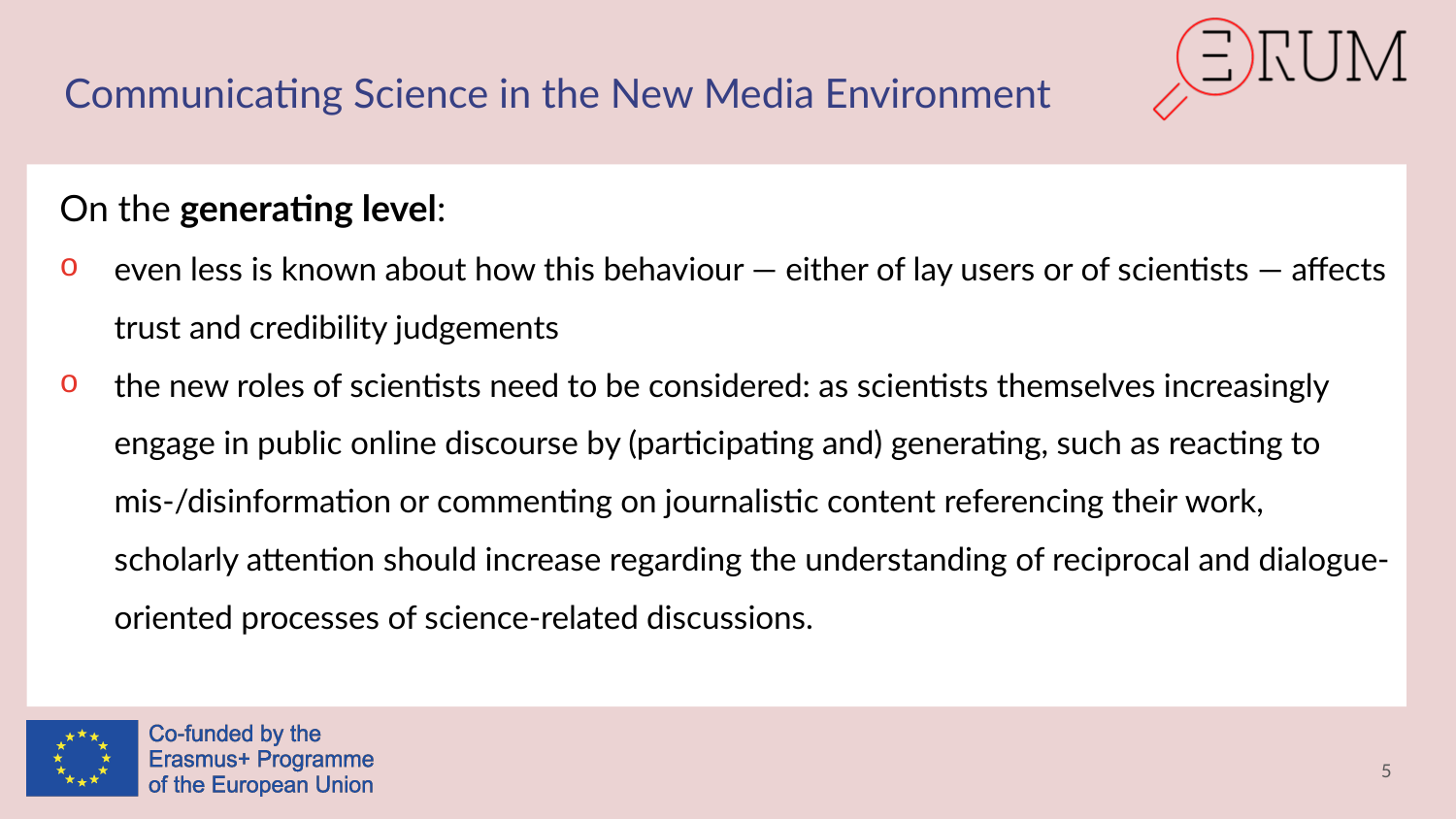

# Communicating Science in the New Media Environment
On the generating level:
even less is known about how this behaviour — either of lay users or of scientists — affects trust and credibility judgements
the new roles of scientists need to be considered: as scientists themselves increasingly engage in public online discourse by (participating and) generating, such as reacting to mis-/disinformation or commenting on journalistic content referencing their work, scholarly attention should increase regarding the understanding of reciprocal and dialogue-oriented processes of science-related discussions.
5